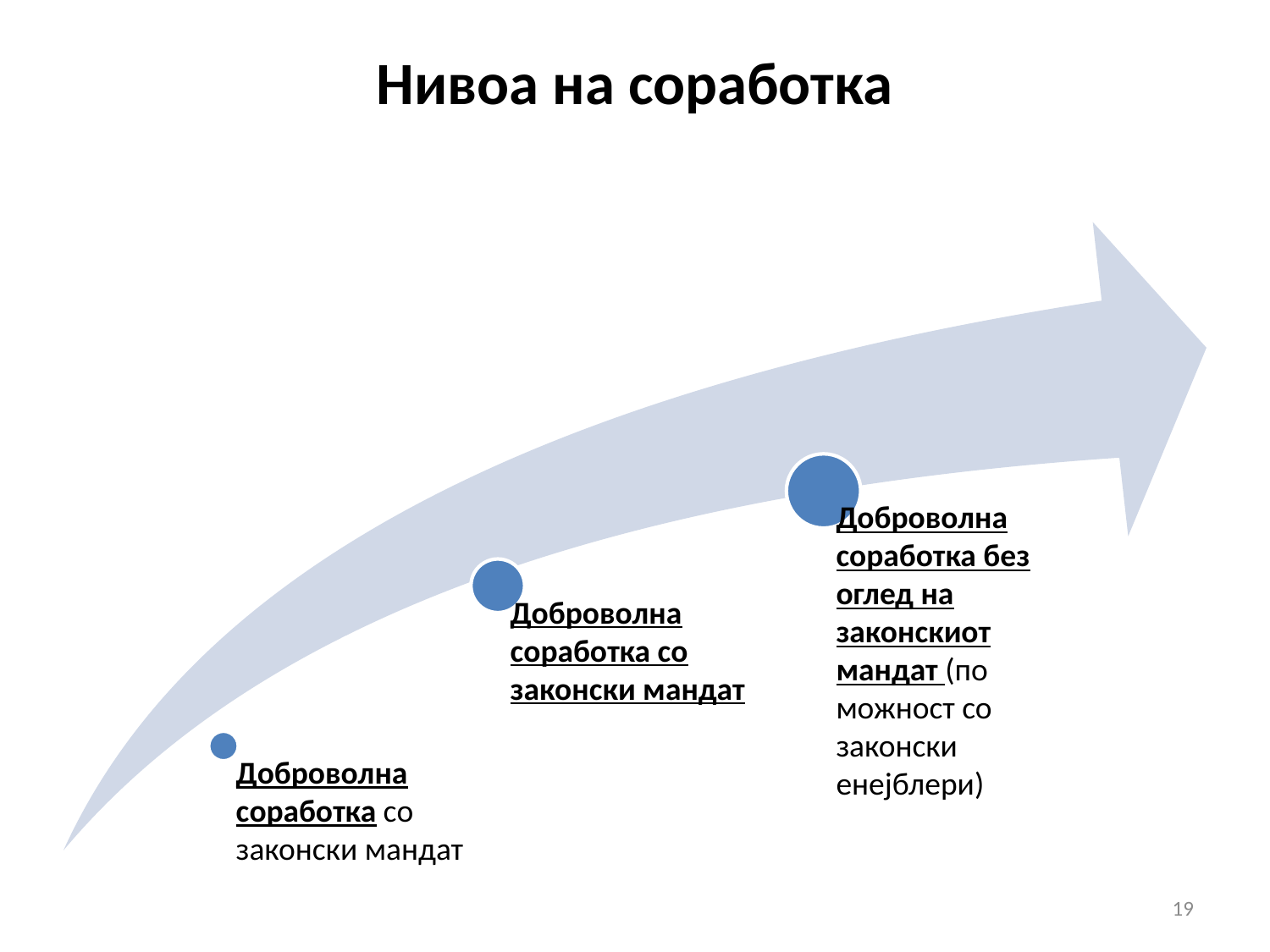

# Нивоа на соработка
Доброволна соработка со законски мандат
Доброволна соработка со законски мандат
Доброволна соработка без оглед на законскиот мандат (по можност со законски енејблери)
19